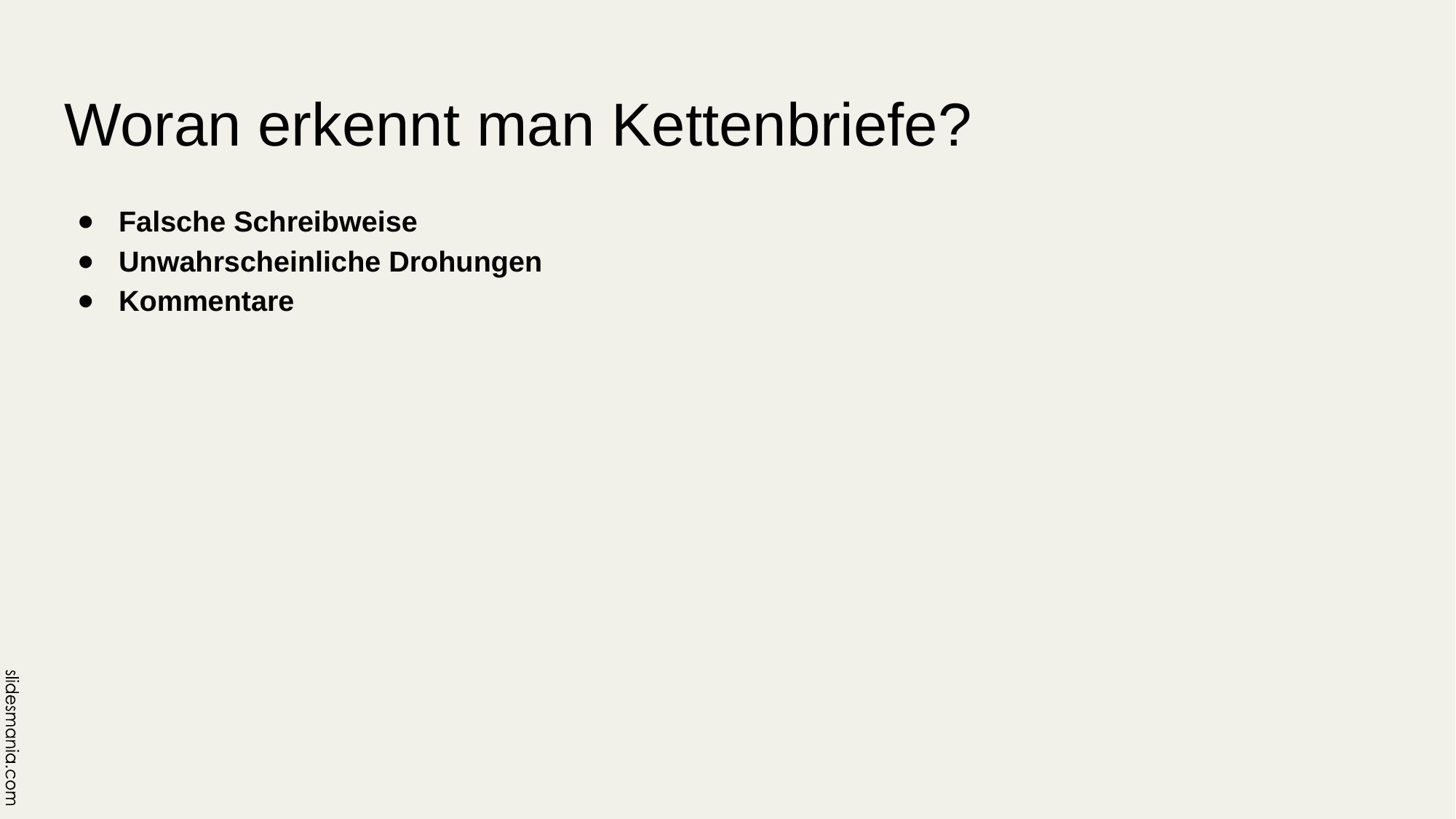

# Woran erkennt man Kettenbriefe?
Falsche Schreibweise
Unwahrscheinliche Drohungen
Kommentare